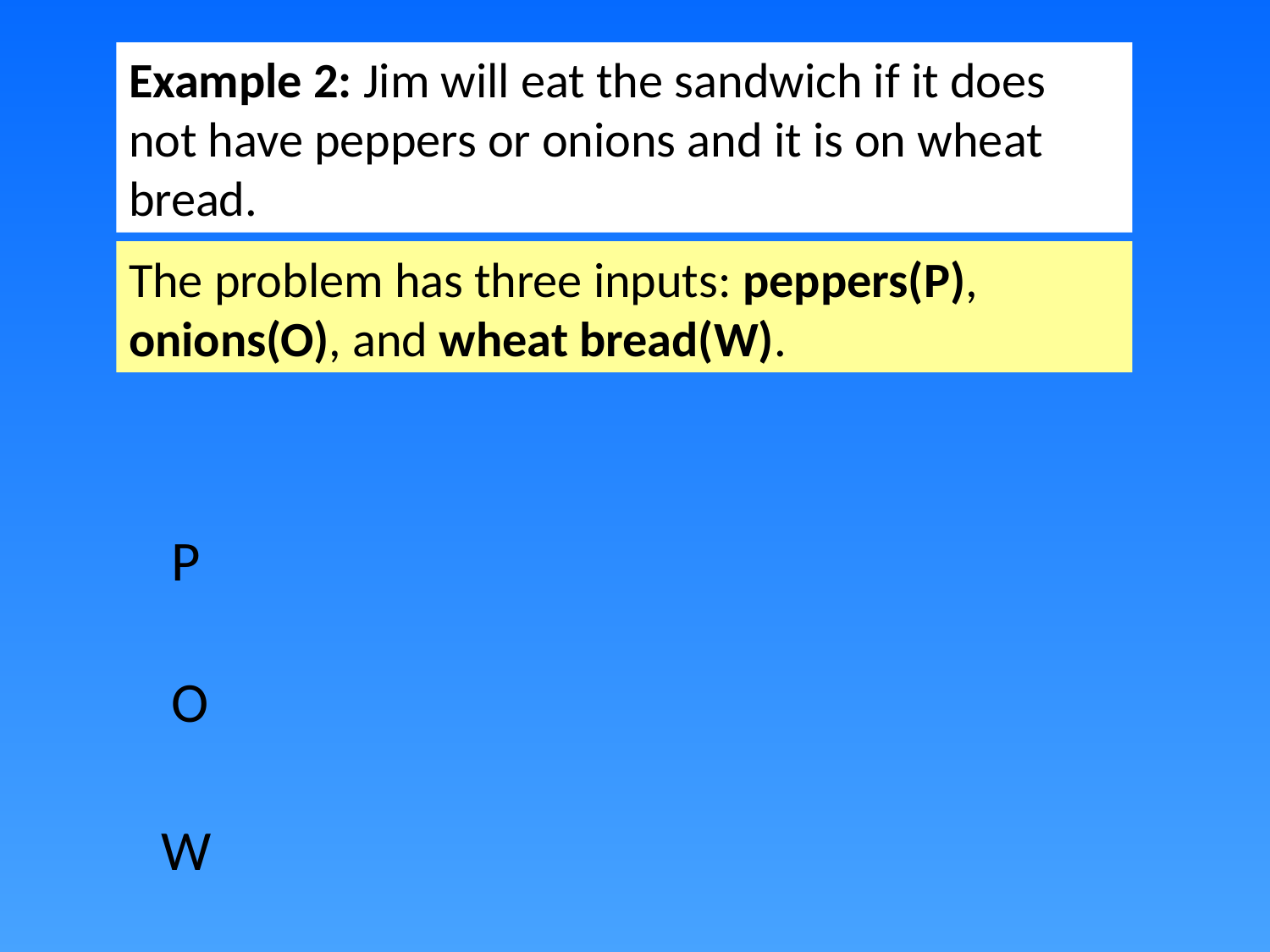

Example 2: Jim will eat the sandwich if it does not have peppers or onions and it is on wheat bread.
The problem has three inputs: peppers(P), onions(O), and wheat bread(W).
P
O
W